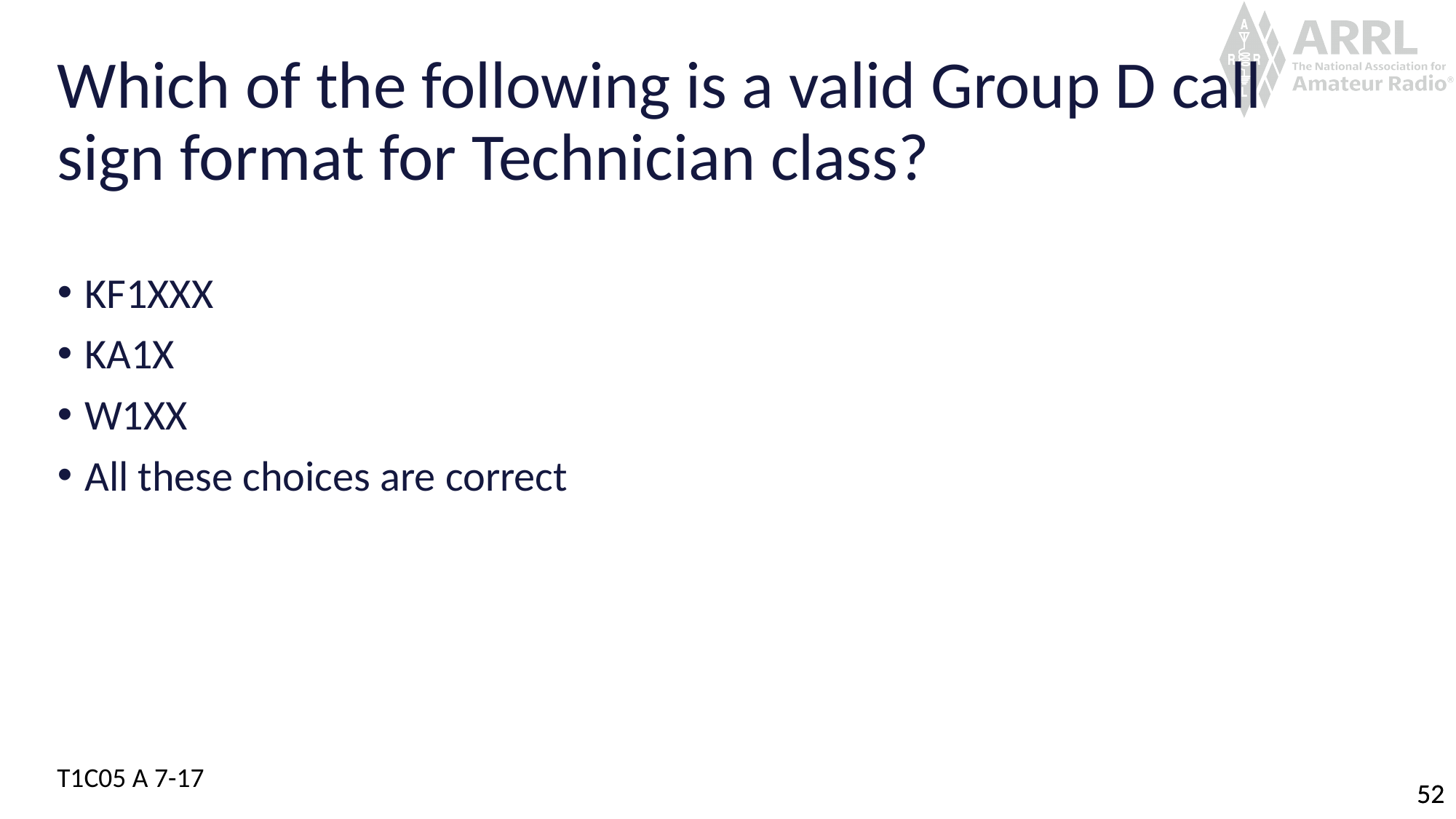

# Which of the following is a valid Group D call sign format for Technician class?
KF1XXX
KA1X
W1XX
All these choices are correct
T1C05 A 7-17